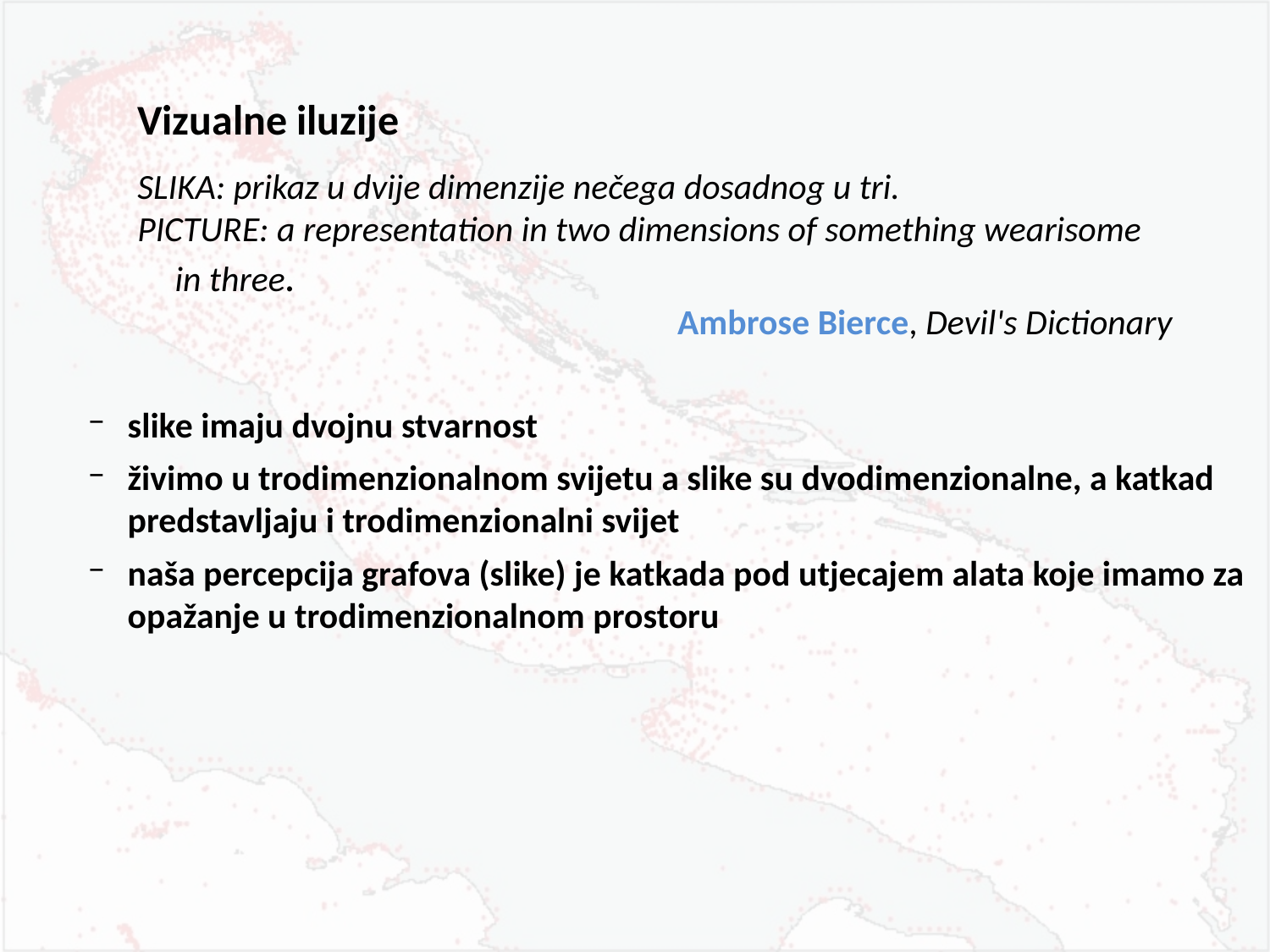

Vizualne iluzije
SLIKA: prikaz u dvije dimenzije nečega dosadnog u tri.
PICTURE: a representation in two dimensions of something wearisome in three.
Ambrose Bierce, Devil's Dictionary
slike imaju dvojnu stvarnost
živimo u trodimenzionalnom svijetu a slike su dvodimenzionalne, a katkad predstavljaju i trodimenzionalni svijet
naša percepcija grafova (slike) je katkada pod utjecajem alata koje imamo za opažanje u trodimenzionalnom prostoru